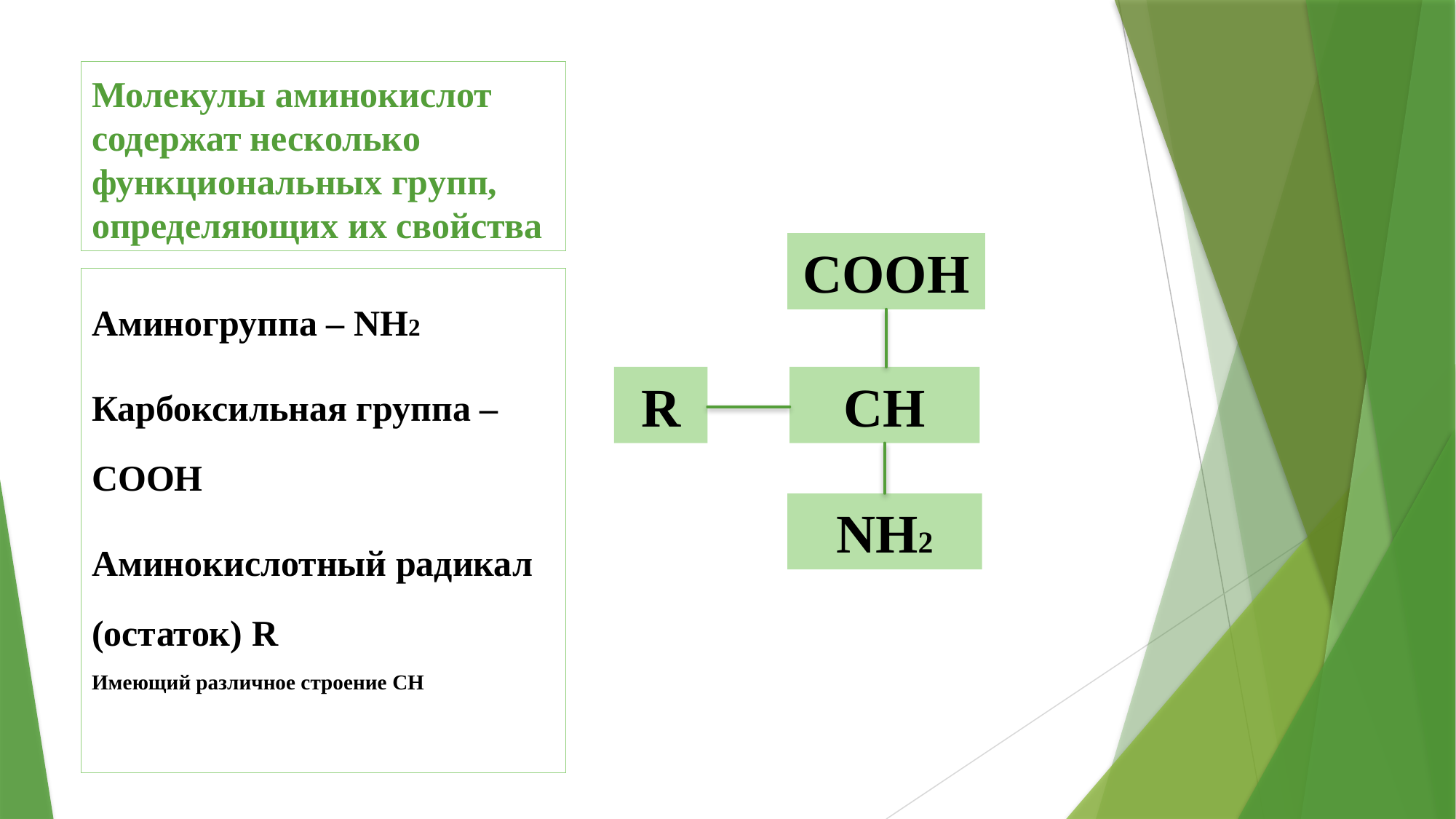

# Молекулы аминокислот содержат несколько функциональных групп, определяющих их свойства
COOH
Аминогруппа – NH2
Карбоксильная группа –COOH
Аминокислотный радикал (остаток) R
Имеющий различное строение CH
R
CH
NH2